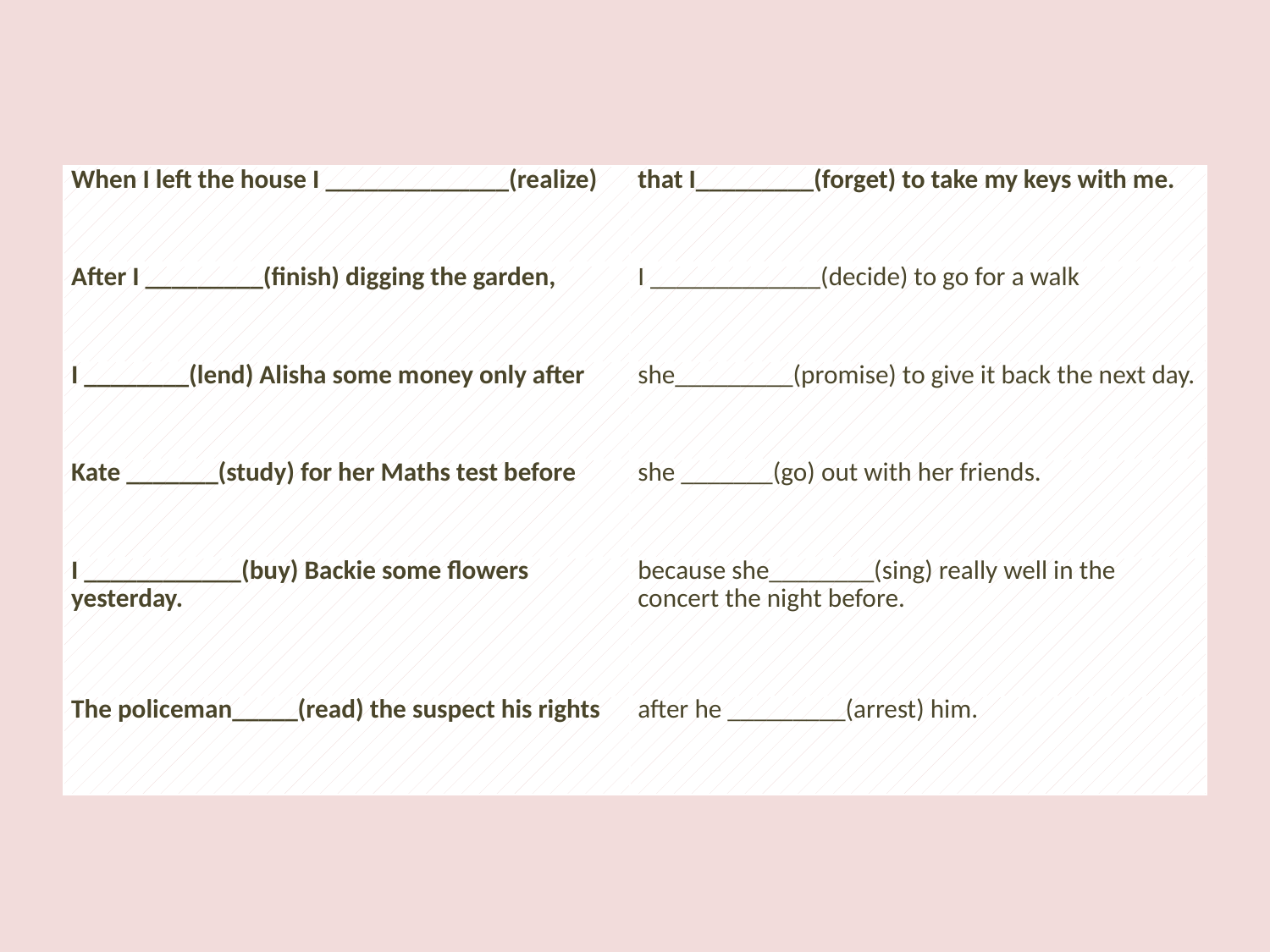

| When I left the house I \_\_\_\_\_\_\_\_\_\_\_\_\_\_(realize) | that I\_\_\_\_\_\_\_\_\_(forget) to take my keys with me. |
| --- | --- |
| After I \_\_\_\_\_\_\_\_\_(finish) digging the garden, | I \_\_\_\_\_\_\_\_\_\_\_\_\_(decide) to go for a walk |
| I \_\_\_\_\_\_\_\_(lend) Alisha some money only after | she\_\_\_\_\_\_\_\_\_(promise) to give it back the next day. |
| Kate \_\_\_\_\_\_\_(study) for her Maths test before | she \_\_\_\_\_\_\_(go) out with her friends. |
| I \_\_\_\_\_\_\_\_\_\_\_\_(buy) Backie some flowers yesterday. | because she\_\_\_\_\_\_\_\_(sing) really well in the concert the night before. |
| The policeman\_\_\_\_\_(read) the suspect his rights | after he \_\_\_\_\_\_\_\_\_(arrest) him. |